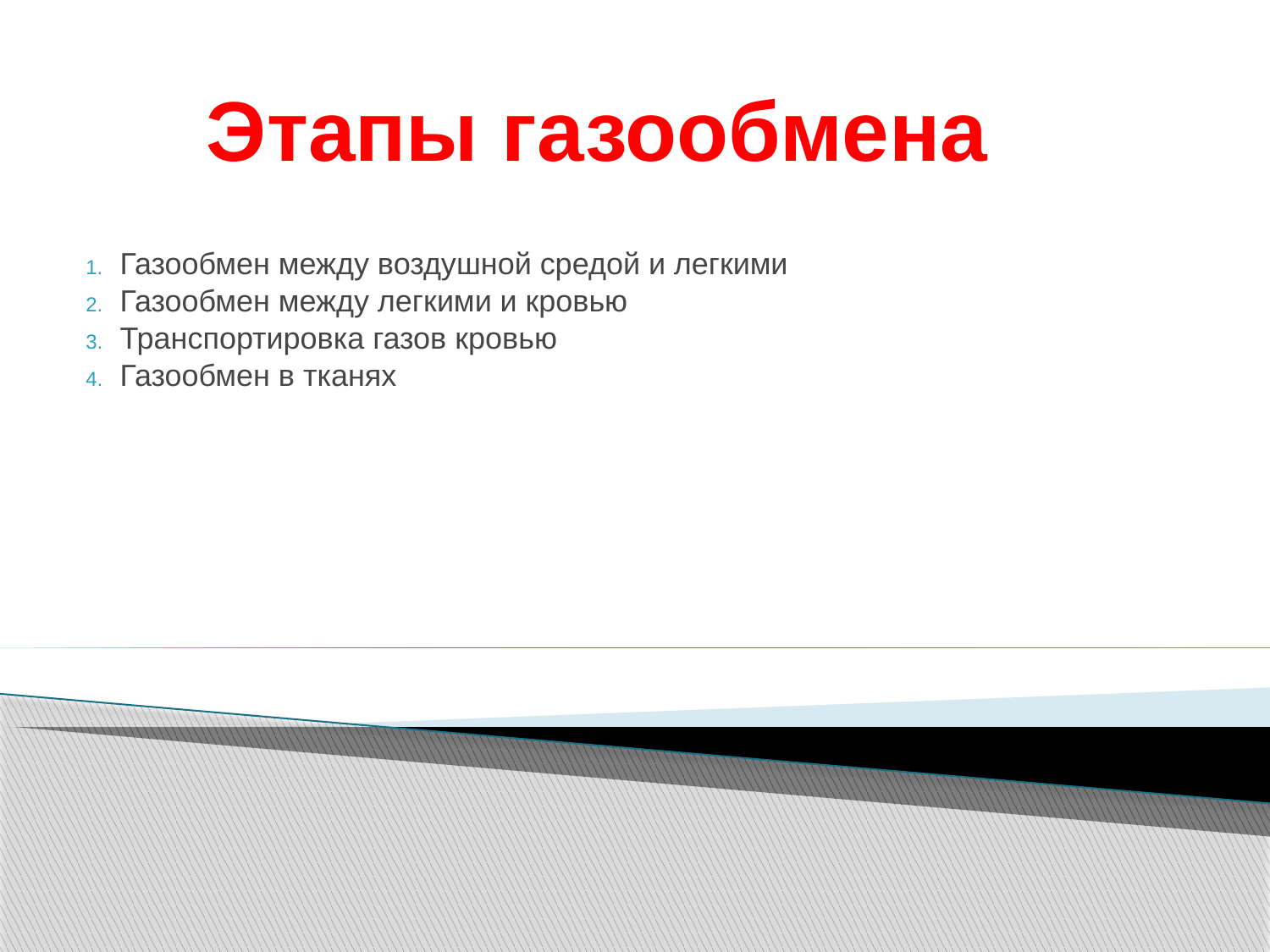

# Этапы газообмена
Газообмен между воздушной средой и легкими
Газообмен между легкими и кровью
Транспортировка газов кровью
Газообмен в тканях